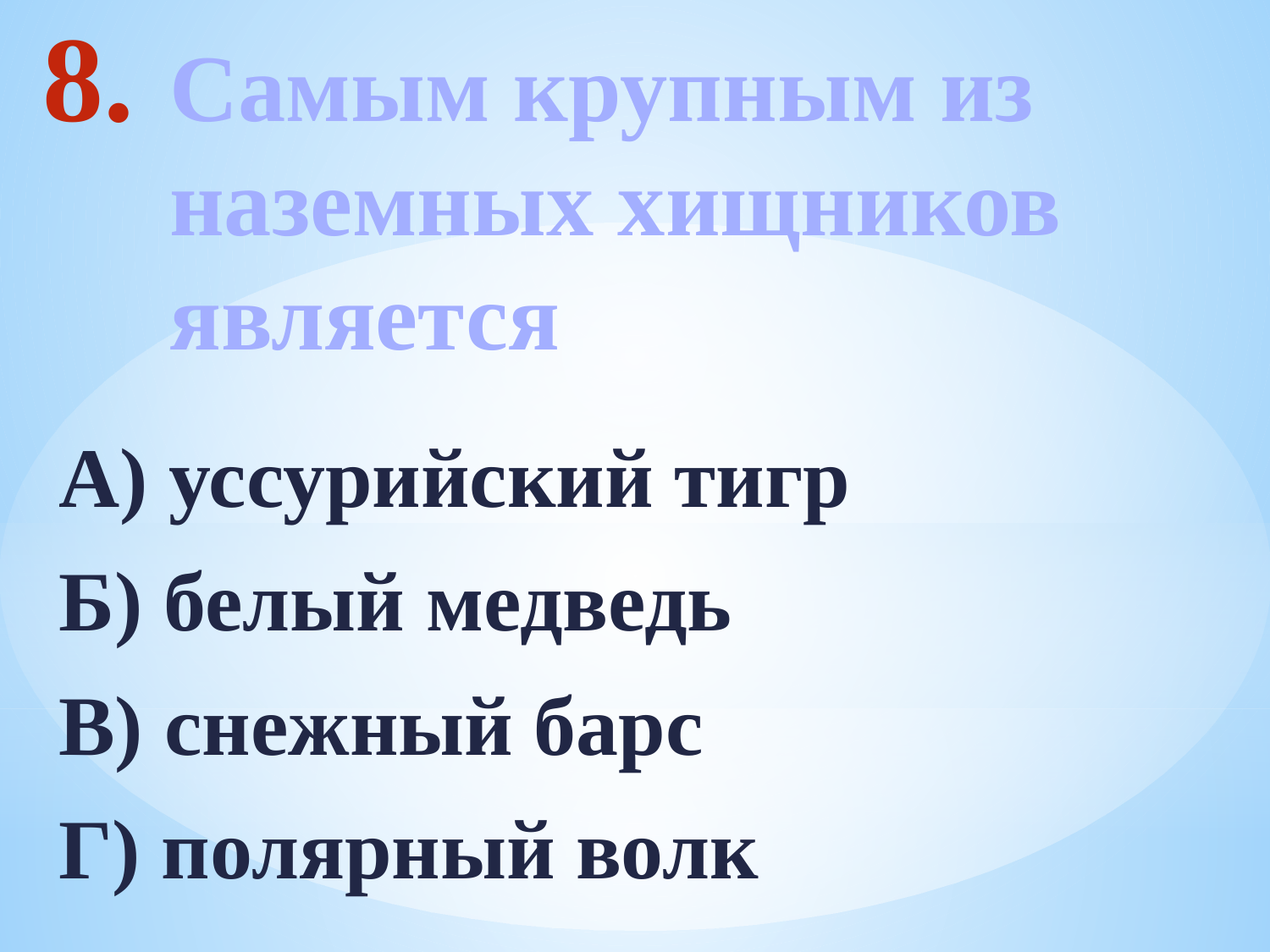

# Самым крупным из наземных хищников является
А) уссурийский тигр
Б) белый медведь
В) снежный барс
Г) полярный волк